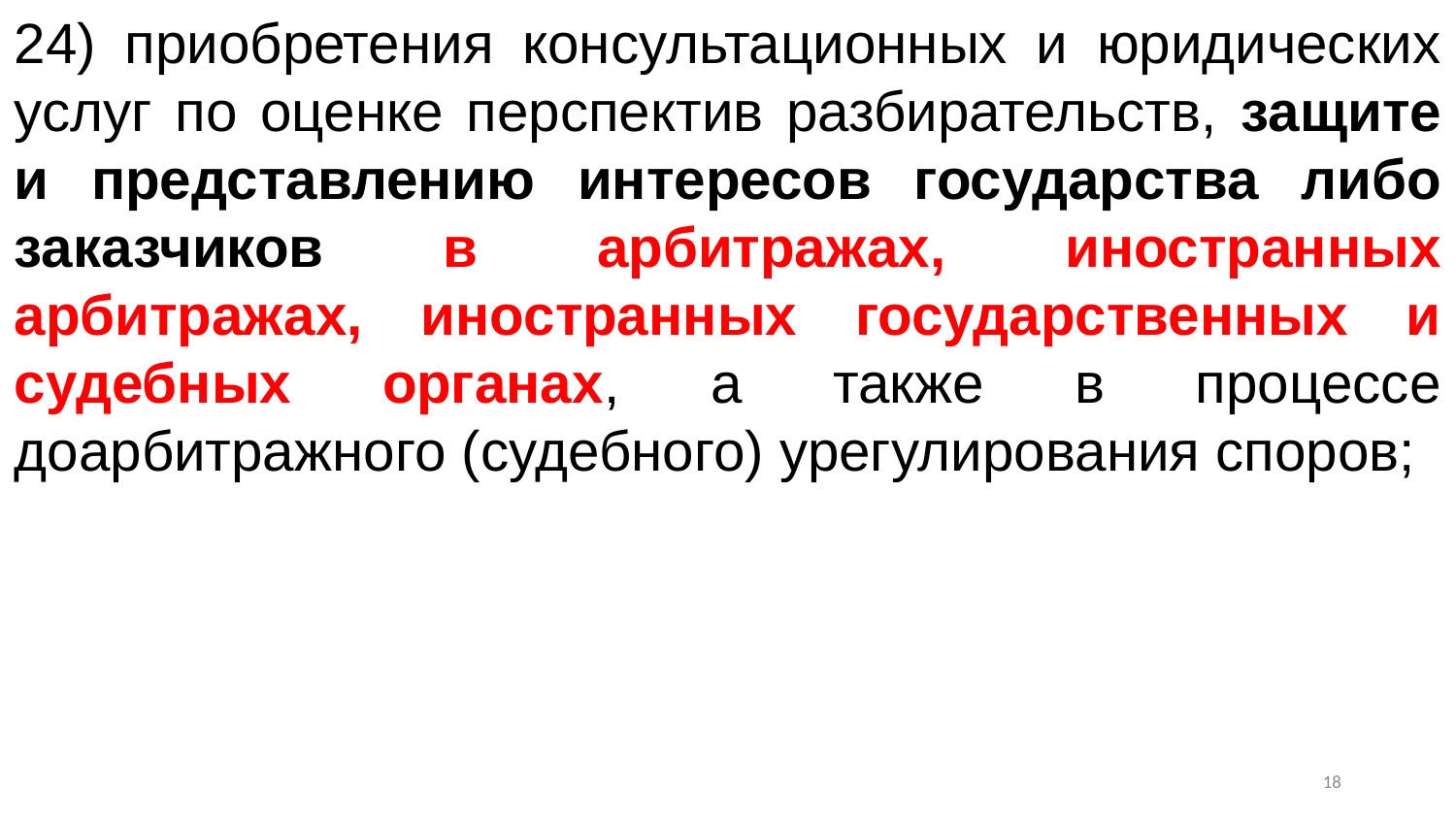

24) приобретения консультационных и юридических услуг по оценке перспектив разбирательств, защите и представлению интересов государства либо заказчиков в арбитражах, иностранных арбитражах, иностранных государственных и судебных органах, а также в процессе доарбитражного (судебного) урегулирования споров;
18